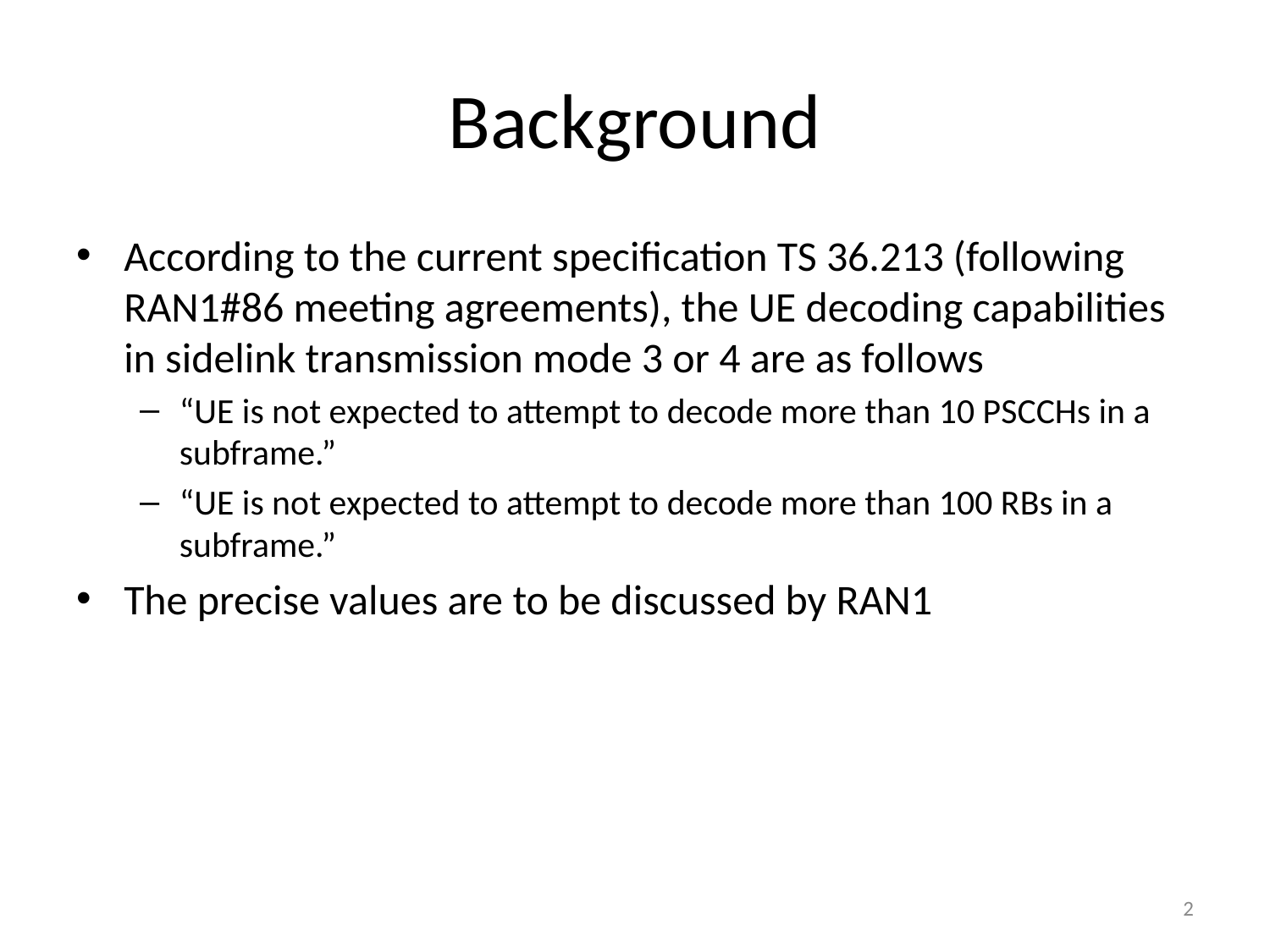

# Background
According to the current specification TS 36.213 (following RAN1#86 meeting agreements), the UE decoding capabilities in sidelink transmission mode 3 or 4 are as follows
“UE is not expected to attempt to decode more than 10 PSCCHs in a subframe.”
“UE is not expected to attempt to decode more than 100 RBs in a subframe.”
The precise values are to be discussed by RAN1
2